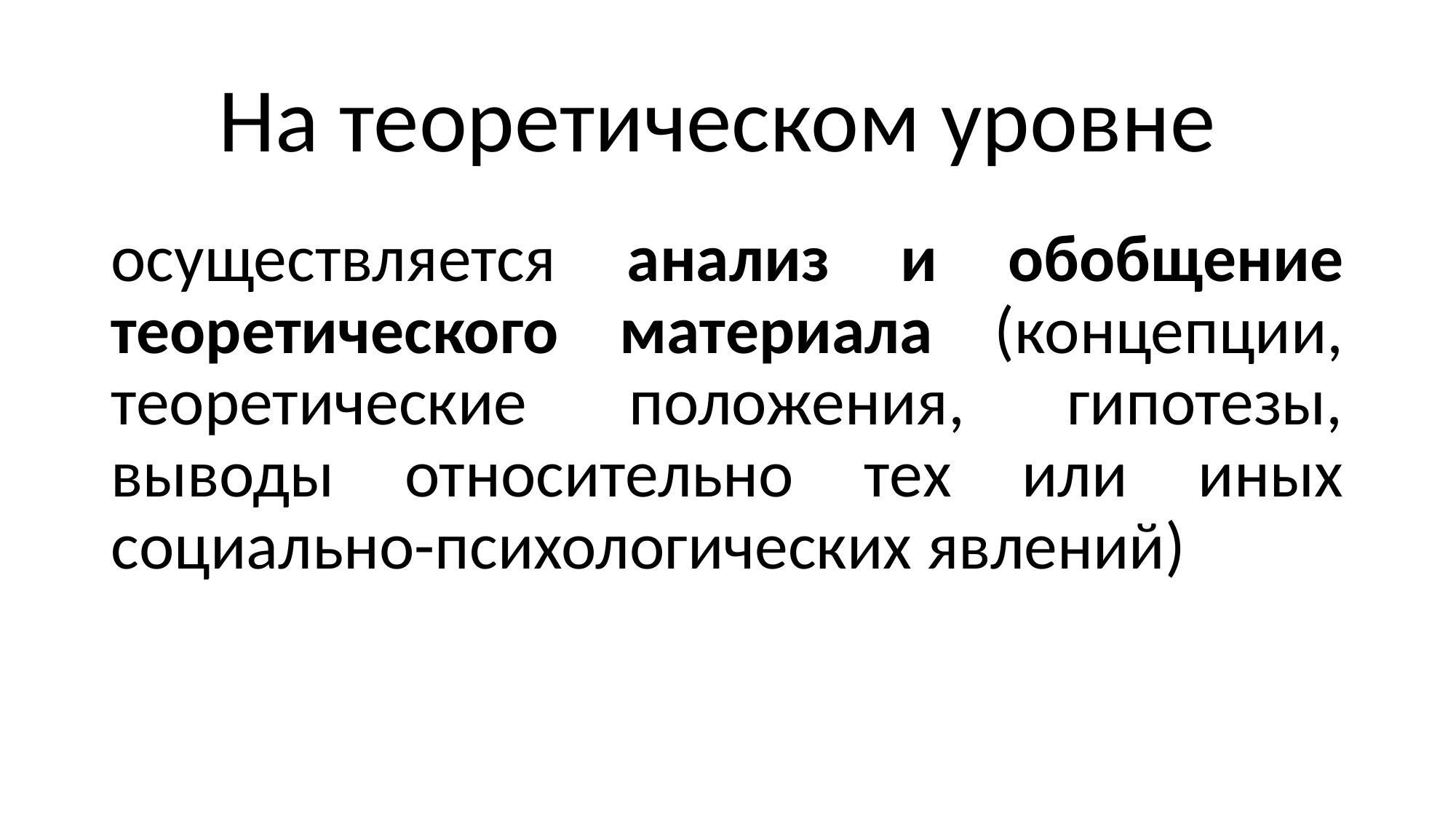

# На теоретическом уровне
осуществляется анализ и обобщение теоретического материала (концепции, теоретические положения, гипотезы, выводы относительно тех или иных социально-психологических явлений)